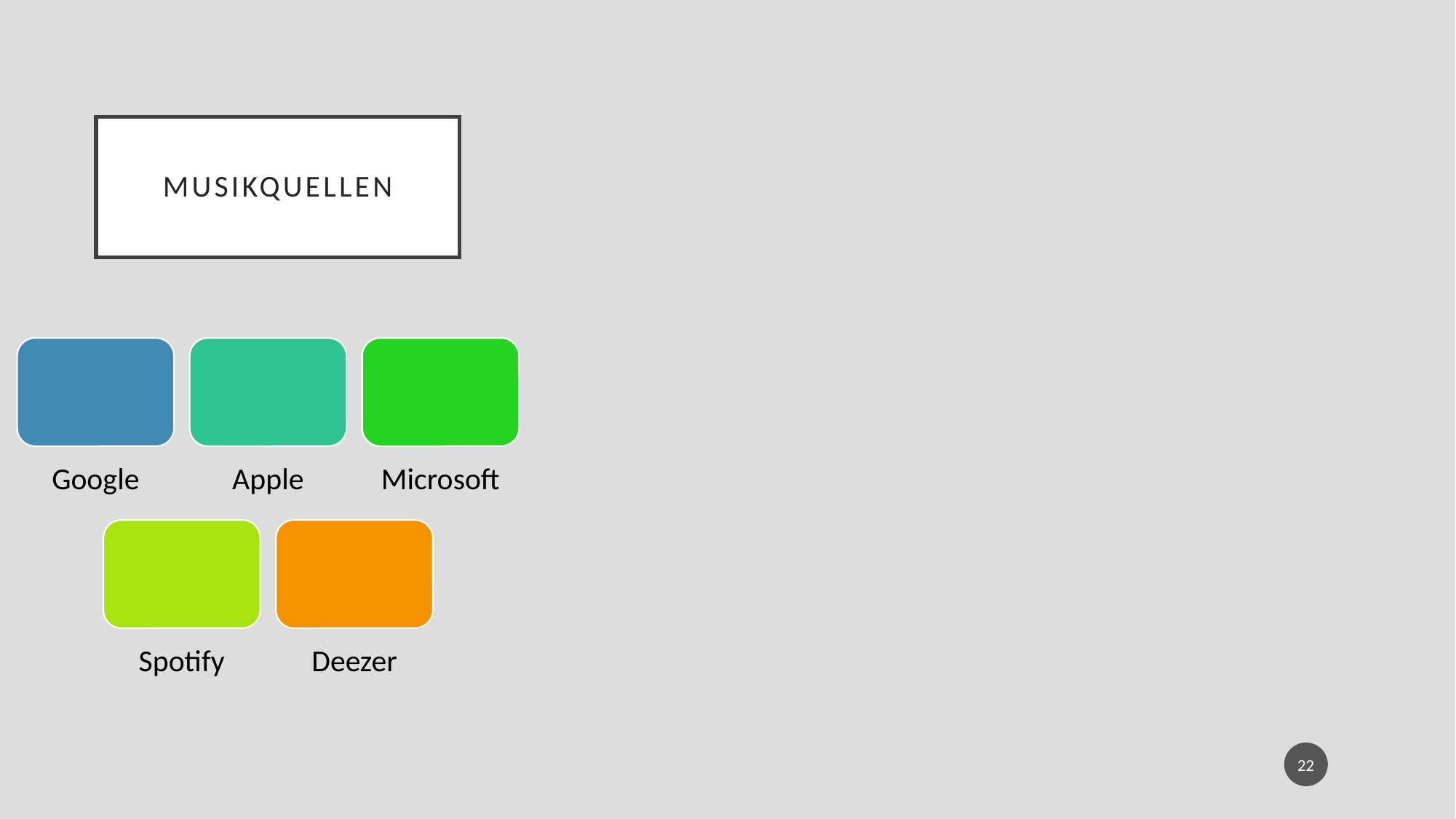

# Musikquellen
Google
Apple
Microsoft
Spotify
Deezer
22